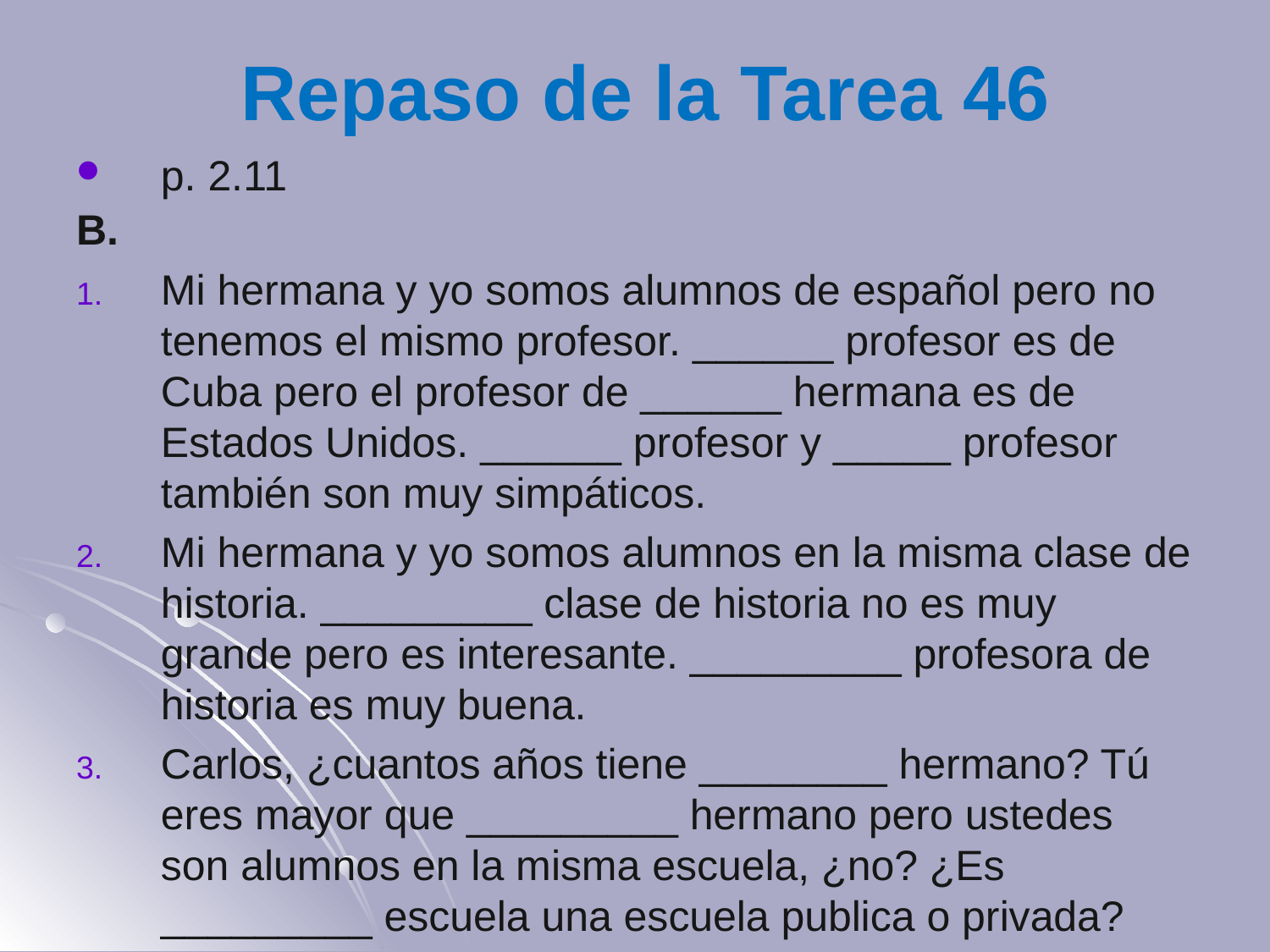

# Repaso de la Tarea 46
p. 2.11
B.
Mi hermana y yo somos alumnos de español pero no tenemos el mismo profesor. ______ profesor es de Cuba pero el profesor de ______ hermana es de Estados Unidos. ______ profesor y _____ profesor también son muy simpáticos.
Mi hermana y yo somos alumnos en la misma clase de historia. _________ clase de historia no es muy grande pero es interesante. _________ profesora de historia es muy buena.
Carlos, ¿cuantos años tiene ________ hermano? Tú eres mayor que _________ hermano pero ustedes son alumnos en la misma escuela, ¿no? ¿Es _________ escuela una escuela publica o privada?